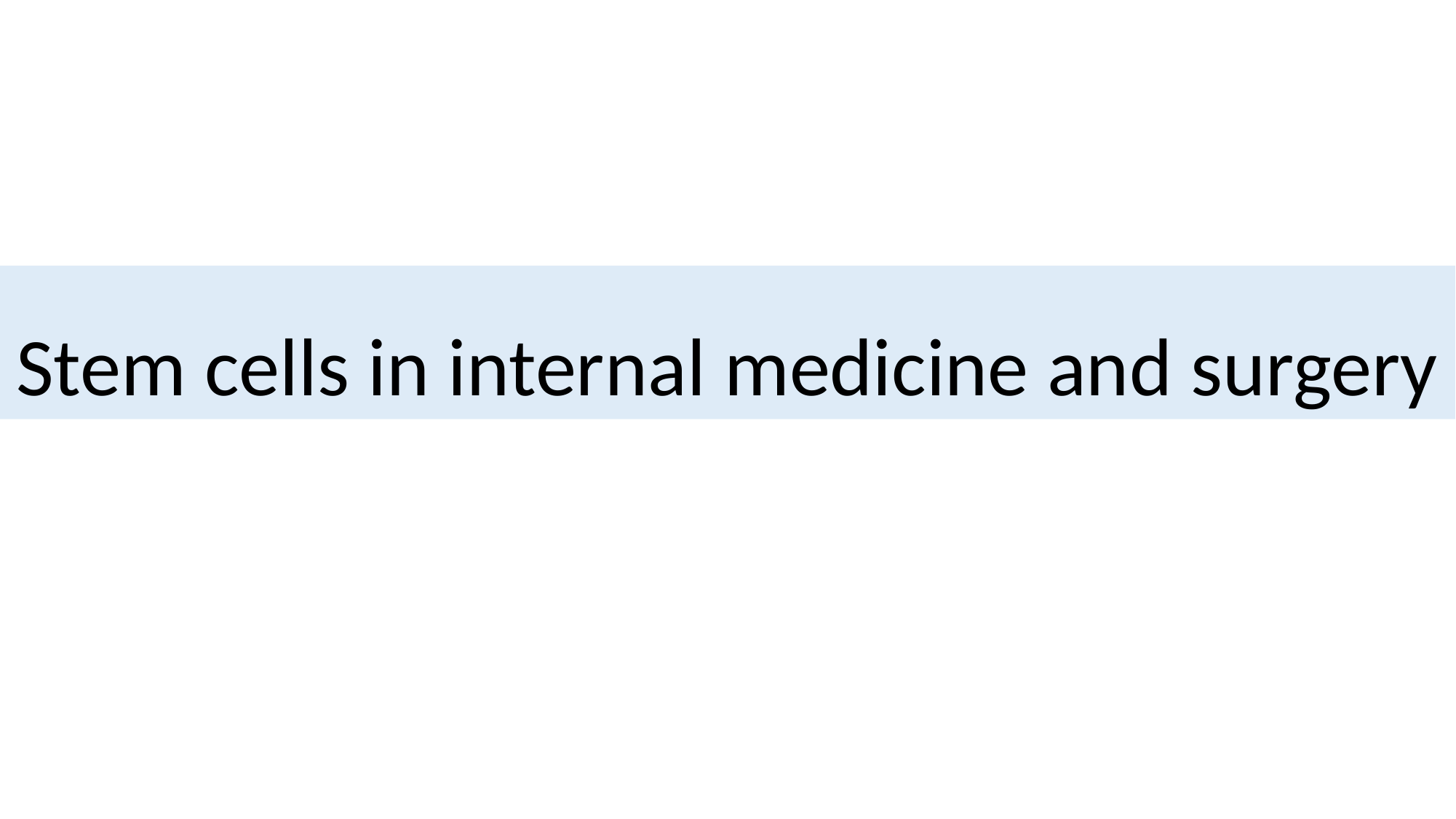

# Stem cells in internal medicine and surgery